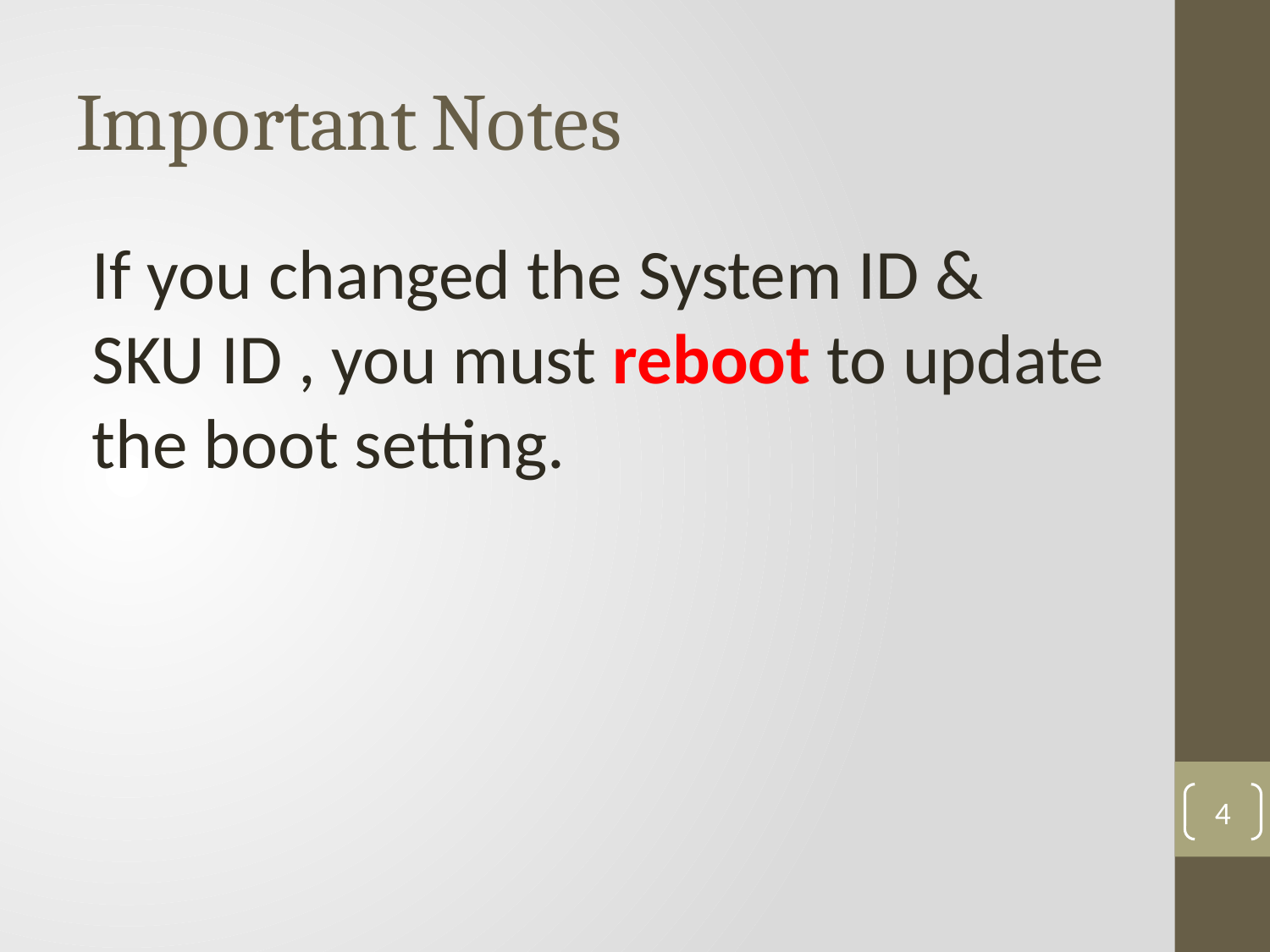

# Important Notes
If you changed the System ID & SKU ID , you must reboot to update the boot setting.
4